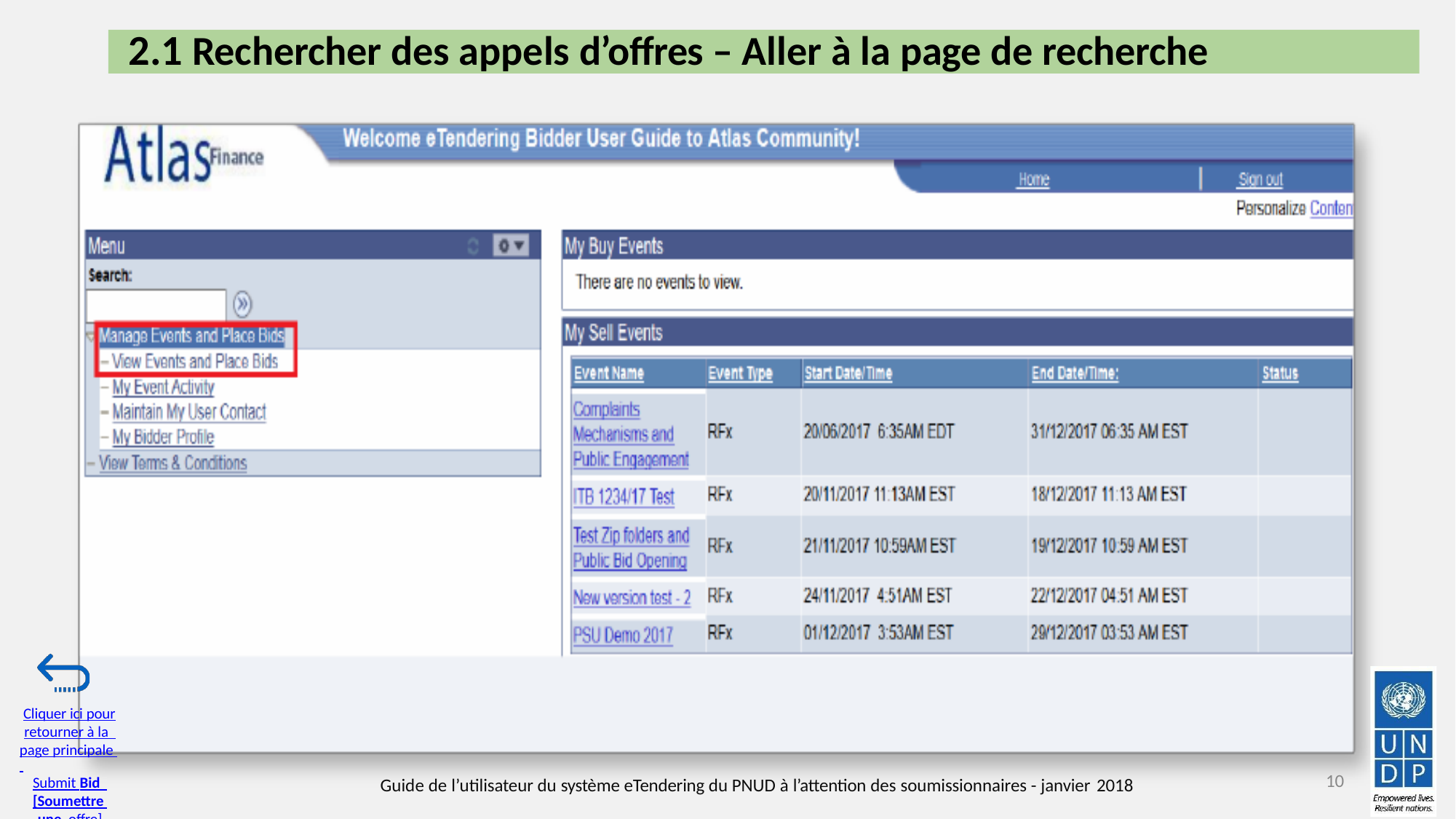

2.1 Rechercher des appels d’offres – Aller à la page de recherche

Cliquer ici pour
retourner à la  page principale  Submit Bid  [Soumettre une  offre]
10
Guide de l’utilisateur du système eTendering du PNUD à l’attention des soumissionnaires - janvier 2018